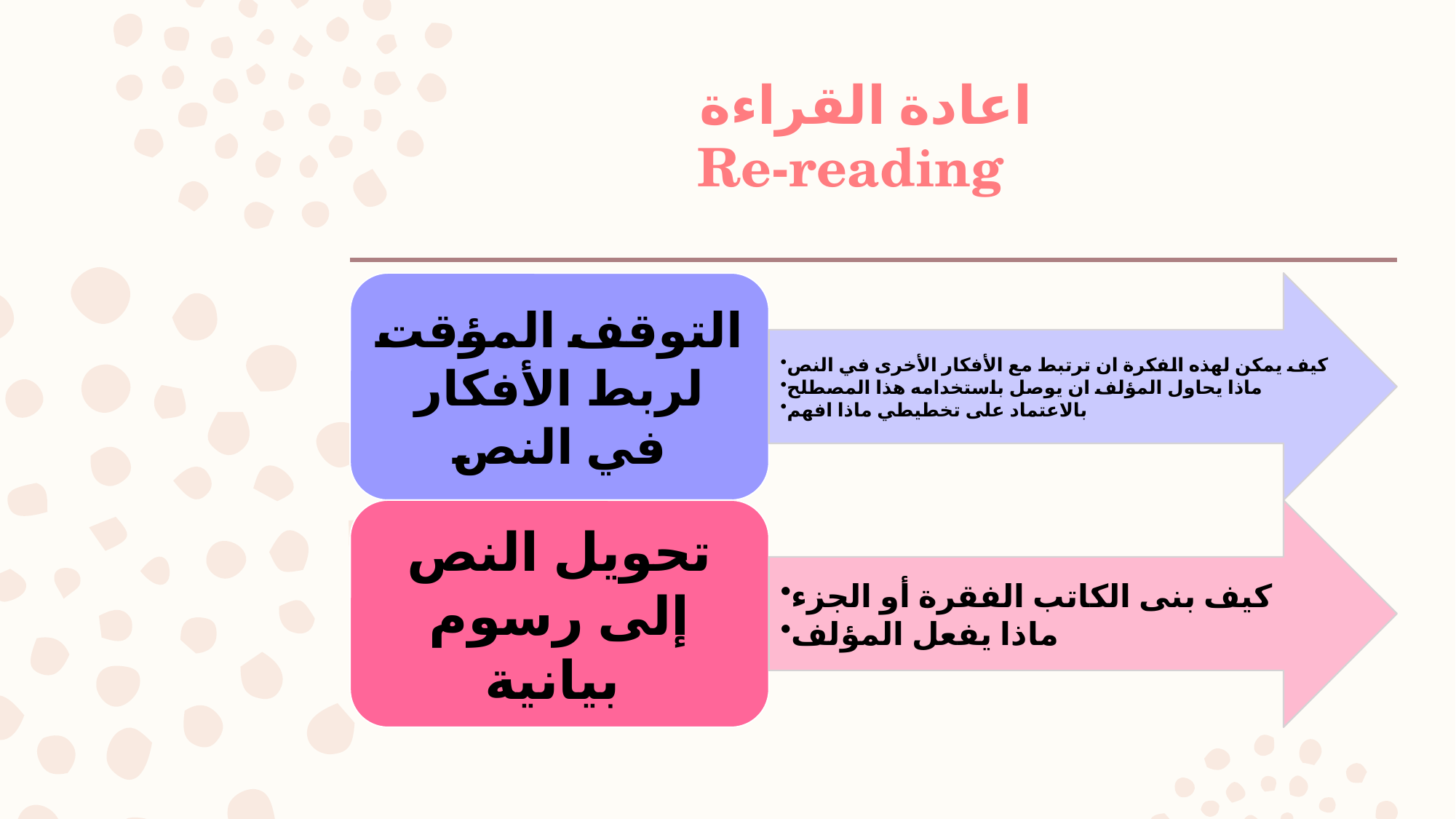

# اعادة القراءة Re-reading
تحويل النص إلى رسوم بيانية
كيف بنى الكاتب الفقرة أو الجزء
ماذا يفعل المؤلف
ماذا يحاول المؤلف ان يوصل باستخدامه هذا المصطلح